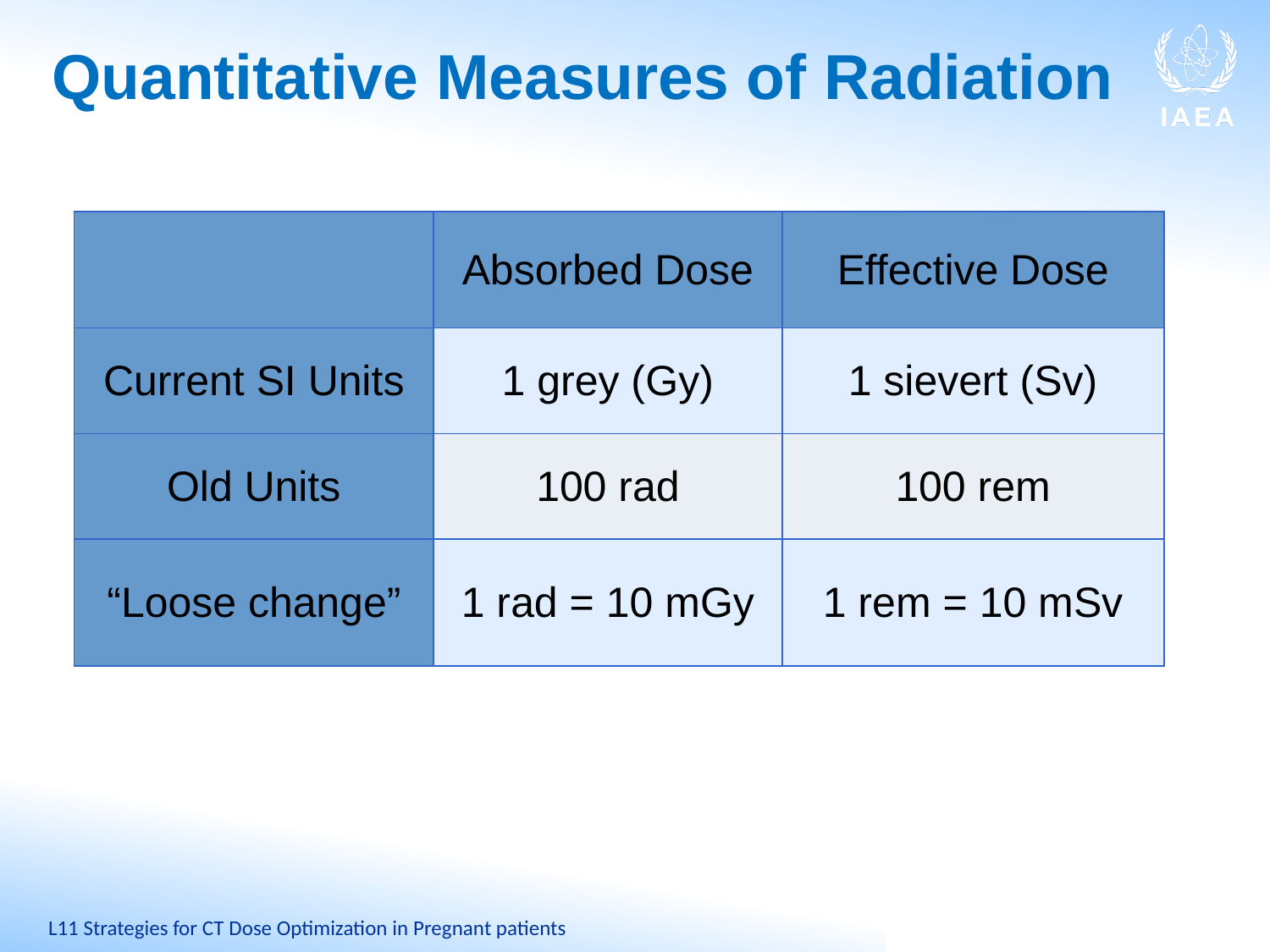

# Quantitative Measures of Radiation
|  | Absorbed Dose | Effective Dose |
| --- | --- | --- |
| Current SI Units | 1 grey (Gy) | 1 sievert (Sv) |
| Old Units | 100 rad | 100 rem |
| “Loose change” | 1 rad = 10 mGy | 1 rem = 10 mSv |